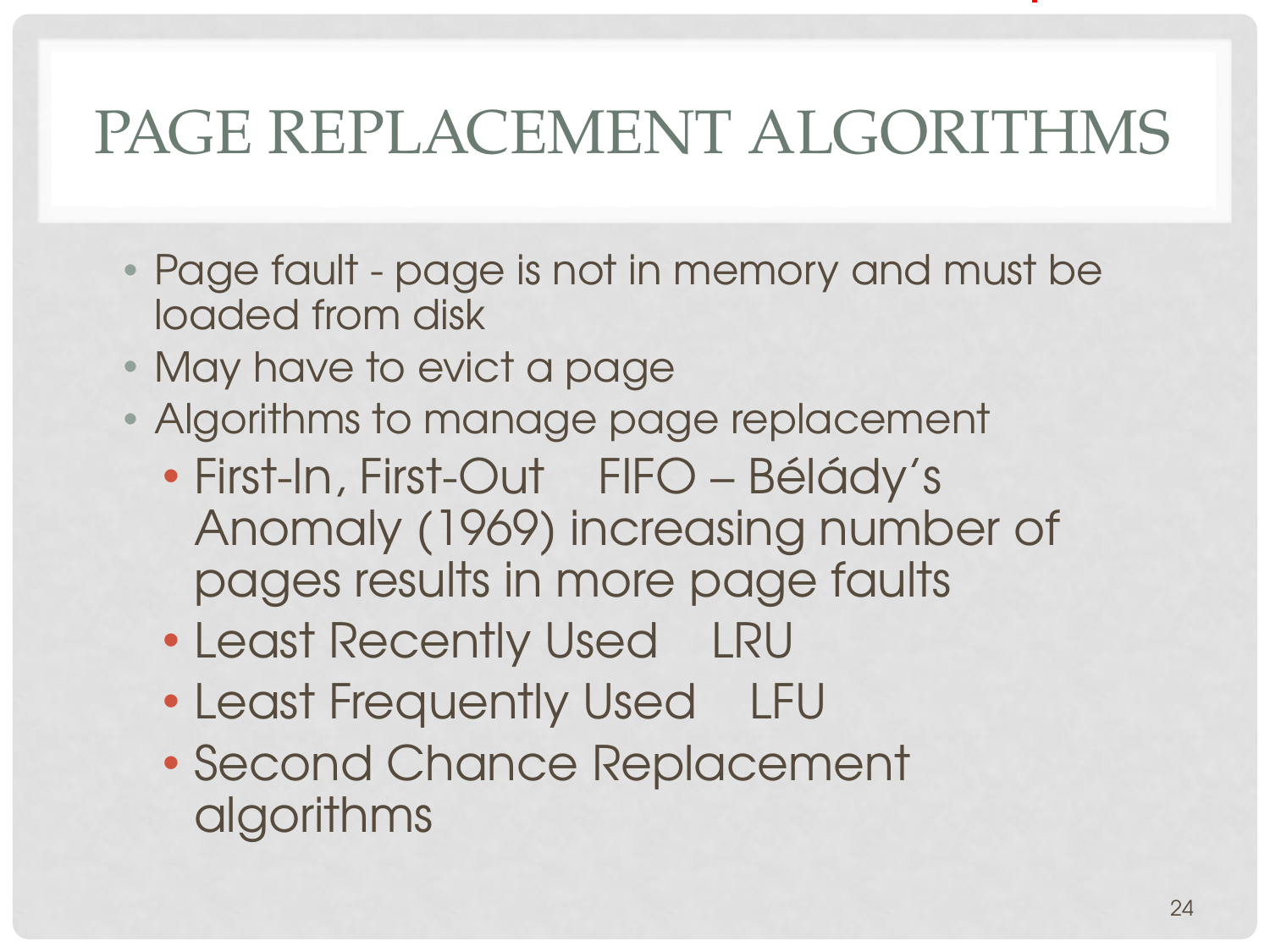

# Page Replacement Algorithms
Page fault - page is not in memory and must be loaded from disk
May have to evict a page
Algorithms to manage page replacement
First-In, First-Out    FIFO – Bélády’s Anomaly (1969) increasing number of pages results in more page faults
Least Recently Used    LRU
Least Frequently Used    LFU
Second Chance Replacement algorithms
24